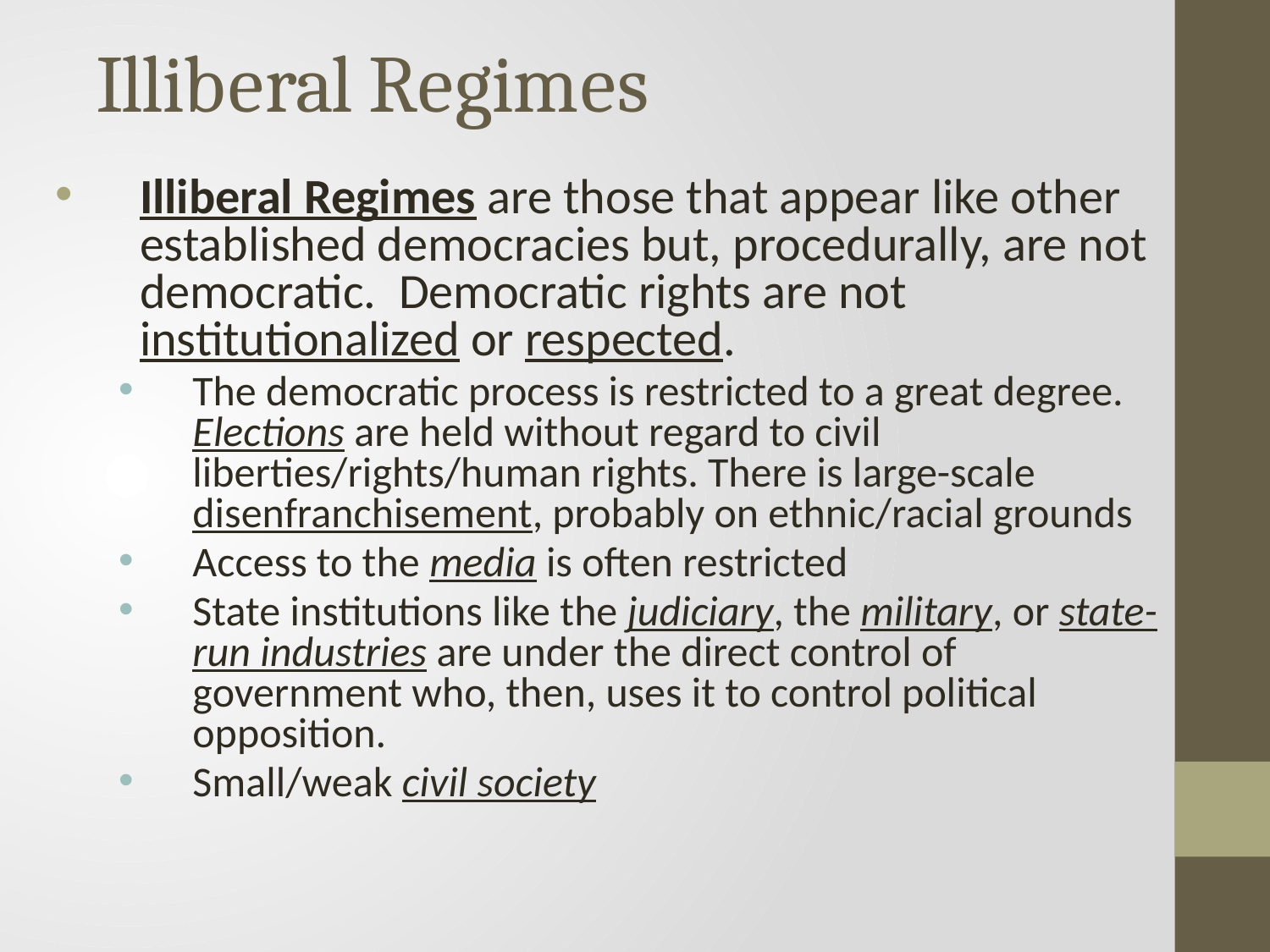

# Illiberal Regimes
Illiberal Regimes are those that appear like other established democracies but, procedurally, are not democratic.  Democratic rights are not institutionalized or respected.
The democratic process is restricted to a great degree. Elections are held without regard to civil liberties/rights/human rights. There is large-scale disenfranchisement, probably on ethnic/racial grounds
Access to the media is often restricted
State institutions like the judiciary, the military, or state-run industries are under the direct control of government who, then, uses it to control political opposition.
Small/weak civil society